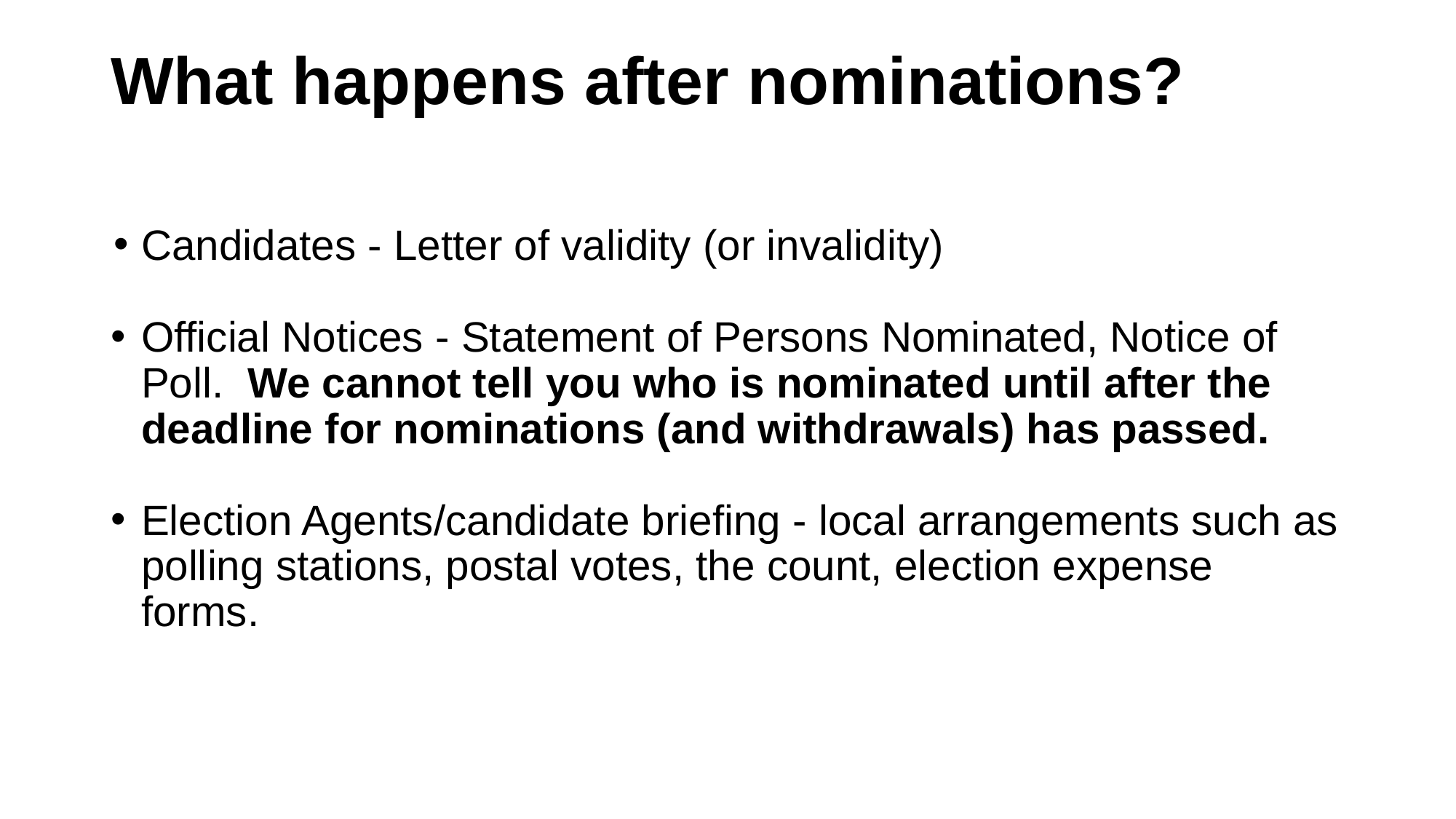

# What happens after nominations?
Candidates - Letter of validity (or invalidity)

Official Notices - Statement of Persons Nominated, Notice of Poll.  We cannot tell you who is nominated until after the deadline for nominations (and withdrawals) has passed.

Election Agents/candidate briefing - local arrangements such as polling stations, postal votes, the count, election expense forms.